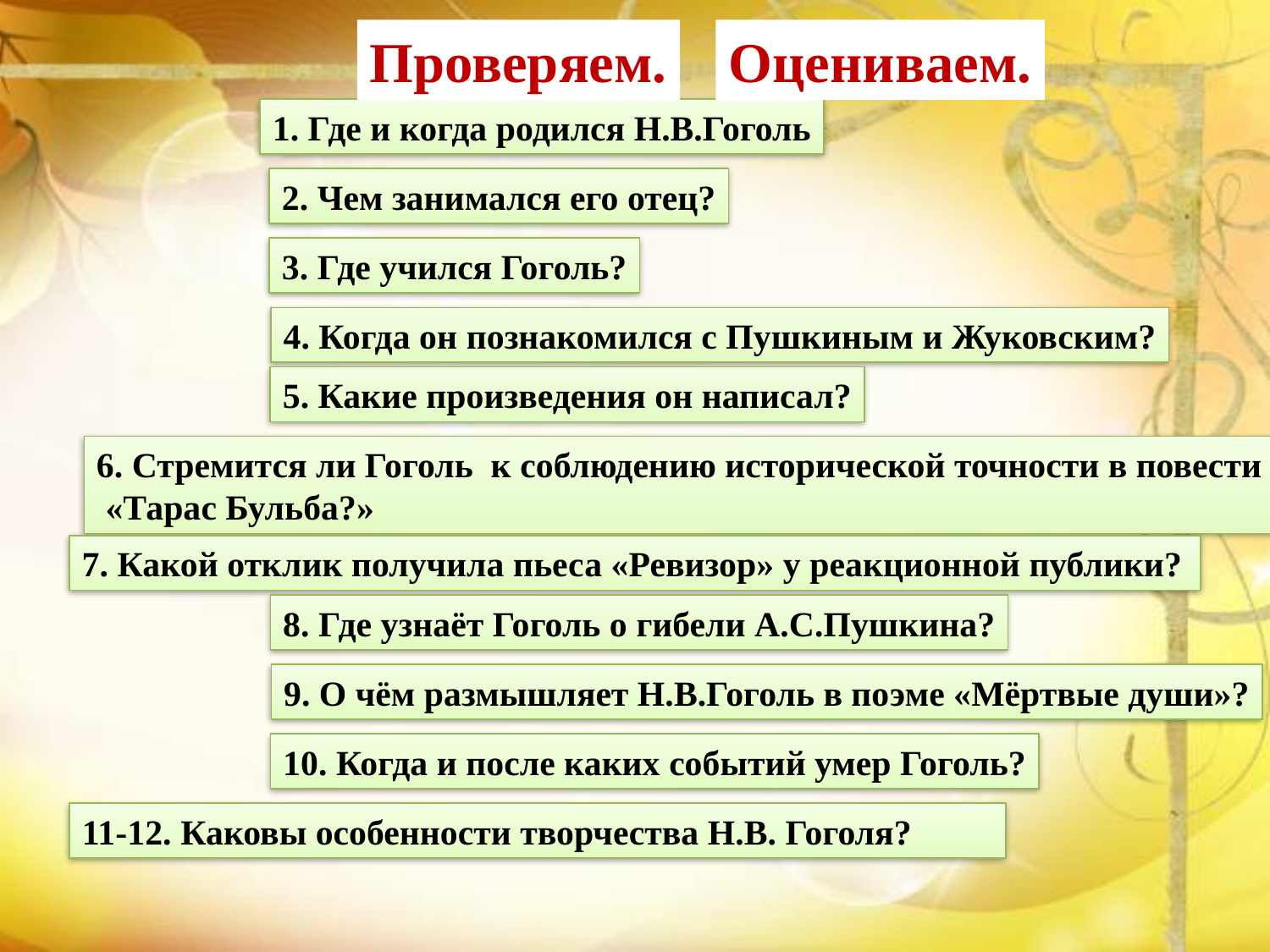

Проверяем.
Оцениваем.
1. Где и когда родился Н.В.Гоголь
2. Чем занимался его отец?
3. Где учился Гоголь?
4. Когда он познакомился с Пушкиным и Жуковским?
5. Какие произведения он написал?
6. Стремится ли Гоголь  к соблюдению исторической точности в повести
 «Тарас Бульба?»
7. Какой отклик получила пьеса «Ревизор» у реакционной публики?
8. Где узнаёт Гоголь о гибели А.С.Пушкина?
9. О чём размышляет Н.В.Гоголь в поэме «Мёртвые души»?
10. Когда и после каких событий умер Гоголь?
11-12. Каковы особенности творчества Н.В. Гоголя?